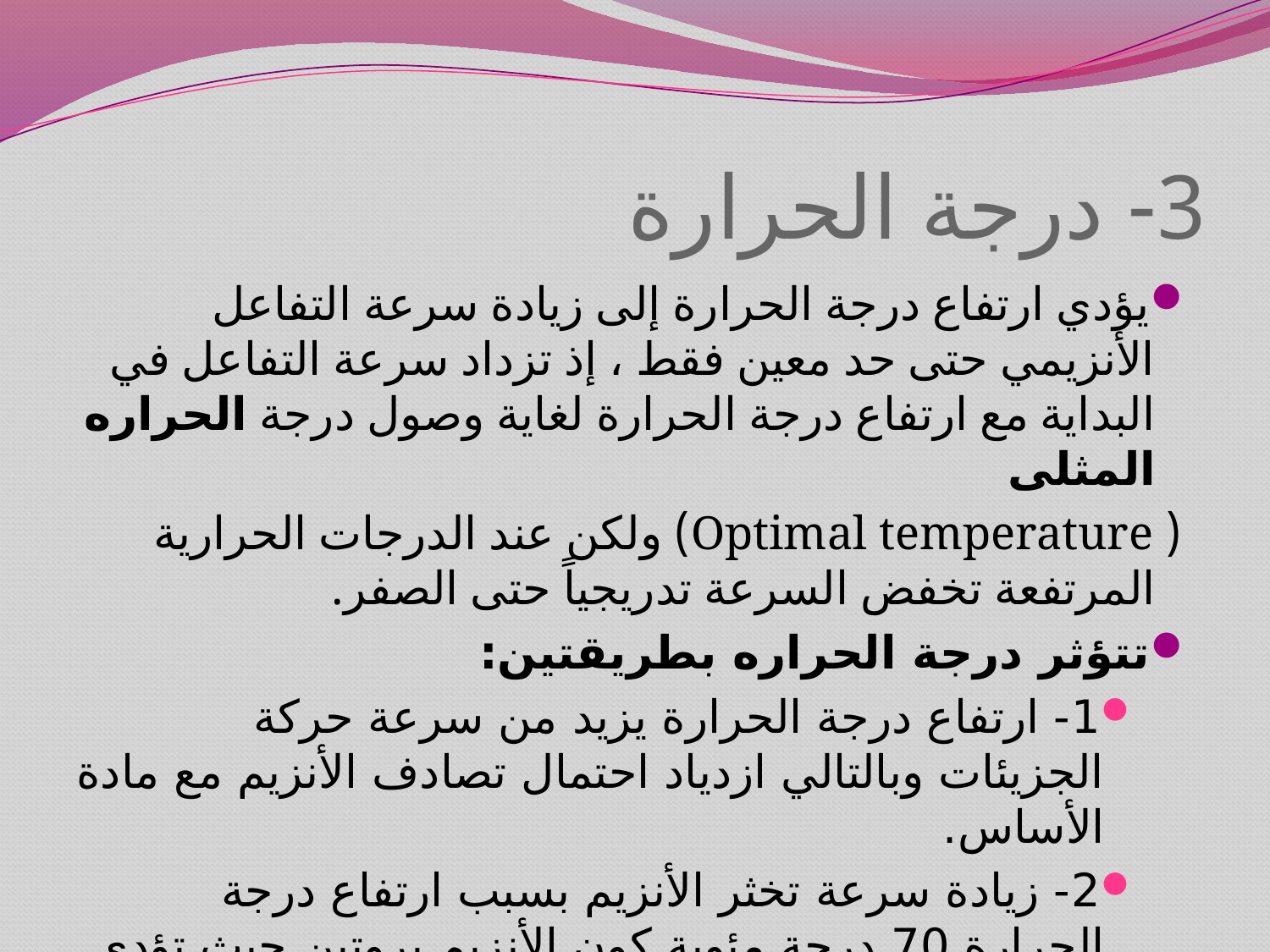

# 3- درجة الحرارة
يؤدي ارتفاع درجة الحرارة إلى زيادة سرعة التفاعل الأنزيمي حتى حد معين فقط ، إذ تزداد سرعة التفاعل في البداية مع ارتفاع درجة الحرارة لغاية وصول درجة الحراره المثلى
	 ( Optimal temperature) ولكن عند الدرجات الحرارية المرتفعة تخفض السرعة تدريجياً حتى الصفر.
تتؤثر درجة الحراره بطريقتين:
1- ارتفاع درجة الحرارة يزيد من سرعة حركة الجزيئات وبالتالي ازدياد احتمال تصادف الأنزيم مع مادة الأساس.
2- زيادة سرعة تخثر الأنزيم بسبب ارتفاع درجة الحرارة 70 درجة مئوية كون الأنزيم بروتين حيث تؤدي الحرارة العالية إلى هدم المبنى الفراغي وفقدانه وظيفته. درجة الحرارة 37-40 مئوية عادة هي درجة الحرارة المثلى لعمل الأنزيم ، في حين أن درجة حرارة منخفضه تسبب لوقف عمل الأنزيم.